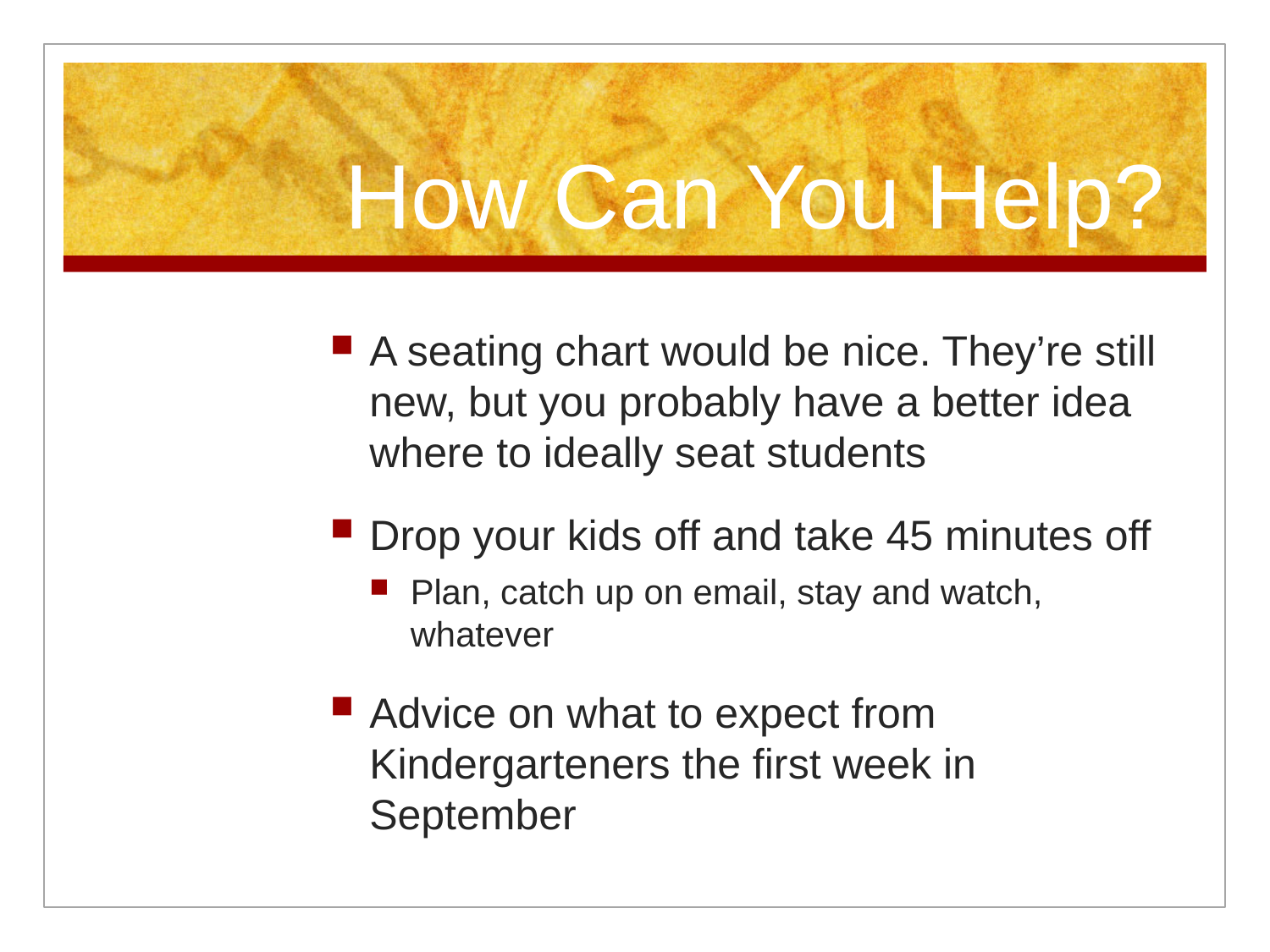

# How Can You Help?
A seating chart would be nice. They’re still new, but you probably have a better idea where to ideally seat students
Drop your kids off and take 45 minutes off
Plan, catch up on email, stay and watch, whatever
Advice on what to expect from Kindergarteners the first week in September